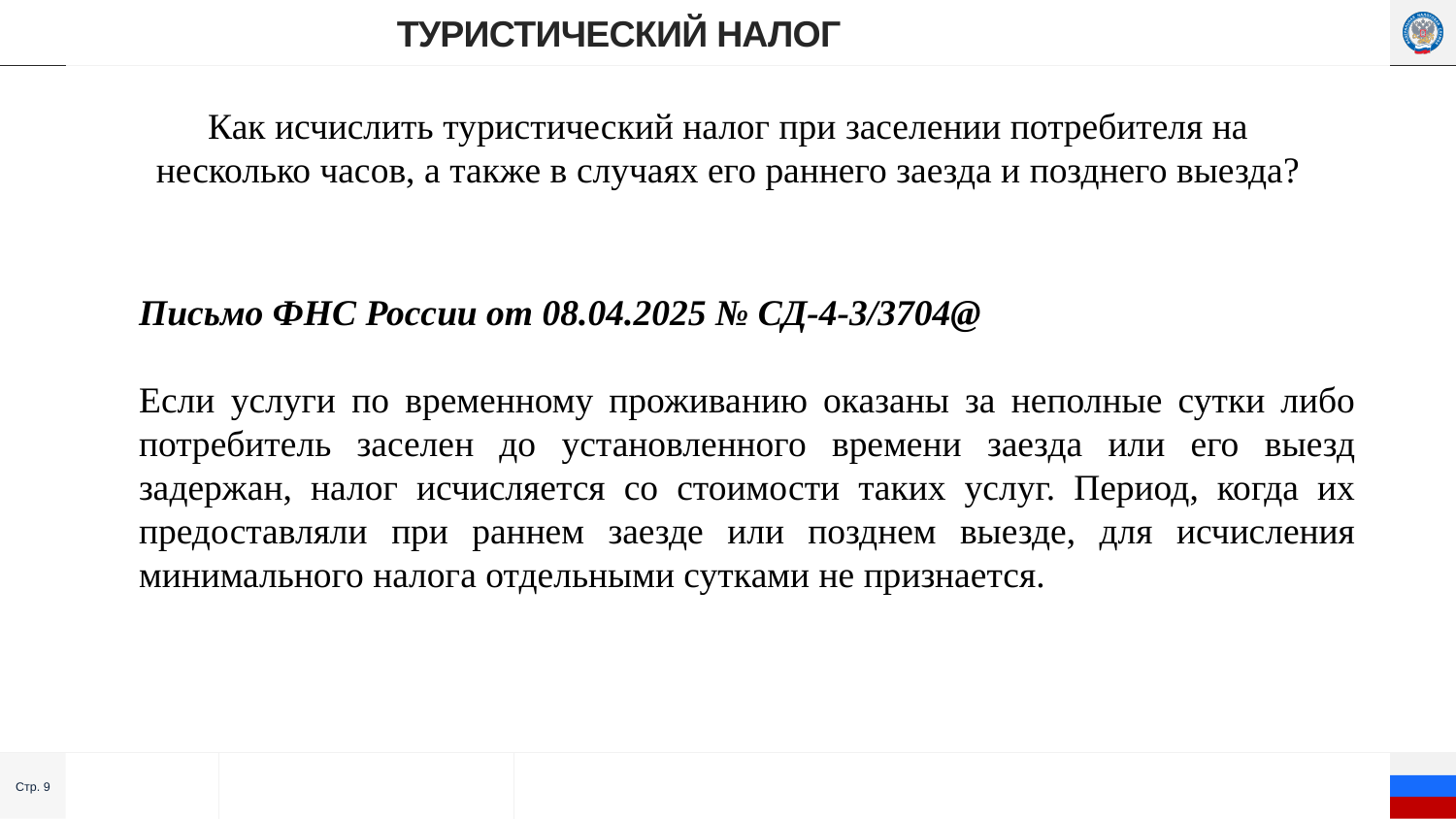

# Туристический налог
Как исчислить туристический налог при заселении потребителя на несколько часов, а также в случаях его раннего заезда и позднего выезда?
Письмо ФНС России от 08.04.2025 № СД-4-3/3704@

Если услуги по временному проживанию оказаны за неполные сутки либо потребитель заселен до установленного времени заезда или его выезд задержан, налог исчисляется со стоимости таких услуг. Период, когда их предоставляли при раннем заезде или позднем выезде, для исчисления минимального налога отдельными сутками не признается.